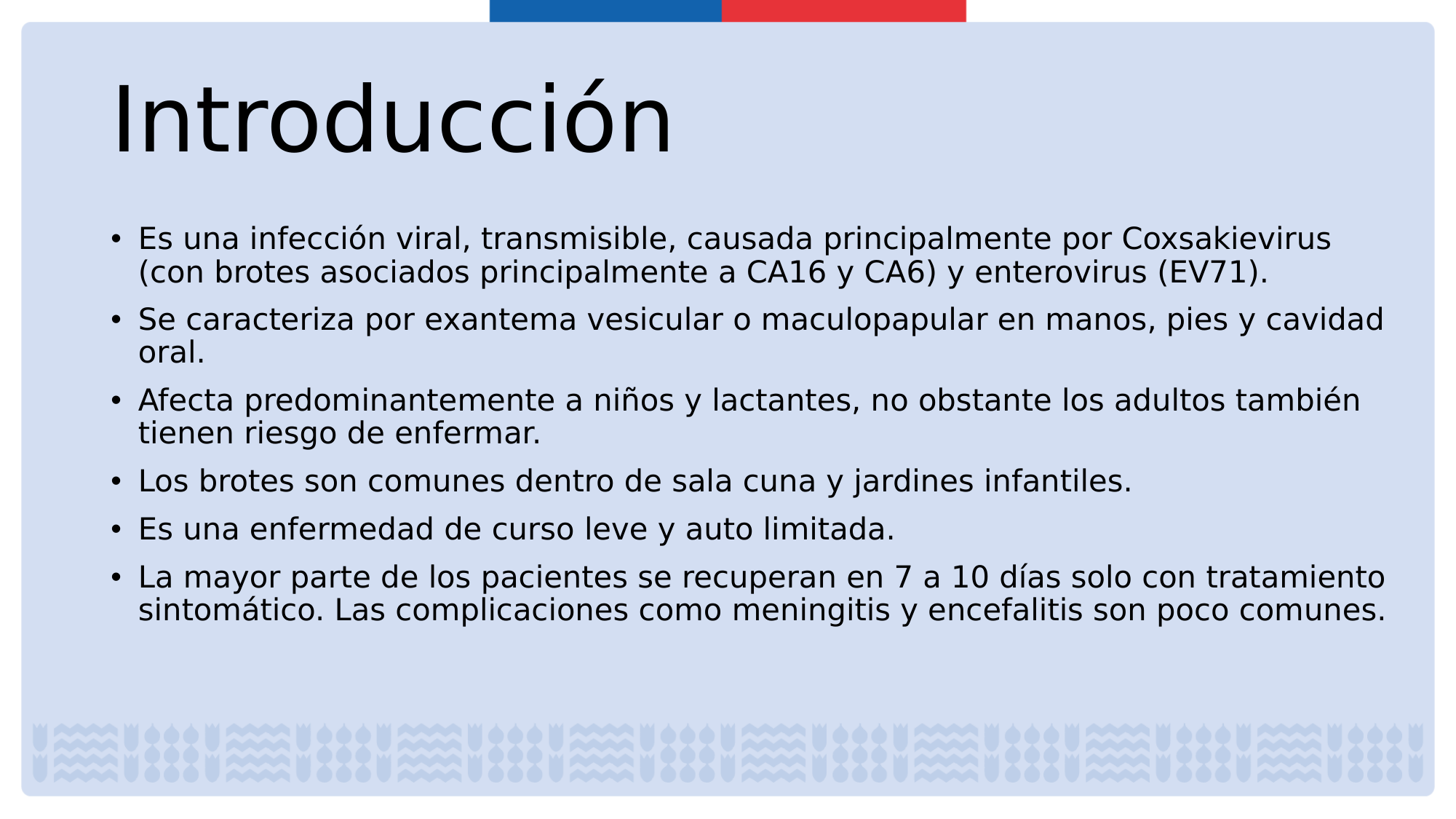

# Introducción
Es una infección viral, transmisible, causada principalmente por Coxsakievirus (con brotes asociados principalmente a CA16 y CA6) y enterovirus (EV71).
Se caracteriza por exantema vesicular o maculopapular en manos, pies y cavidad oral.
Afecta predominantemente a niños y lactantes, no obstante los adultos también tienen riesgo de enfermar.
Los brotes son comunes dentro de sala cuna y jardines infantiles.
Es una enfermedad de curso leve y auto limitada.
La mayor parte de los pacientes se recuperan en 7 a 10 días solo con tratamiento sintomático. Las complicaciones como meningitis y encefalitis son poco comunes.